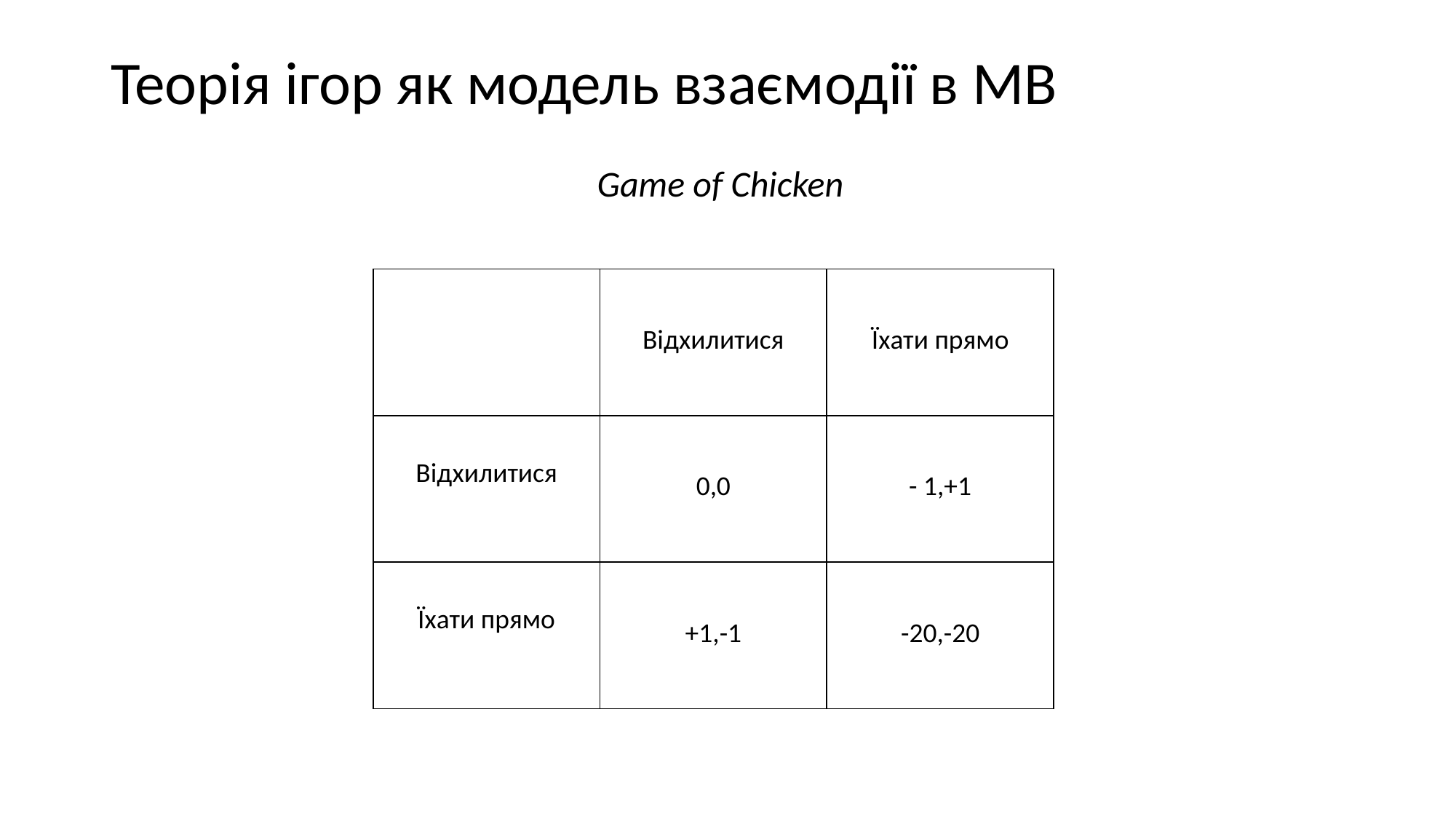

# Теорія ігор як модель взаємодії в МВ
Game of Chicken
|  | Відхилитися | Їхати прямо |
| --- | --- | --- |
| Відхилитися | 0,0 | - 1,+1 |
| Їхати прямо | +1,-1 | -20,-20 |